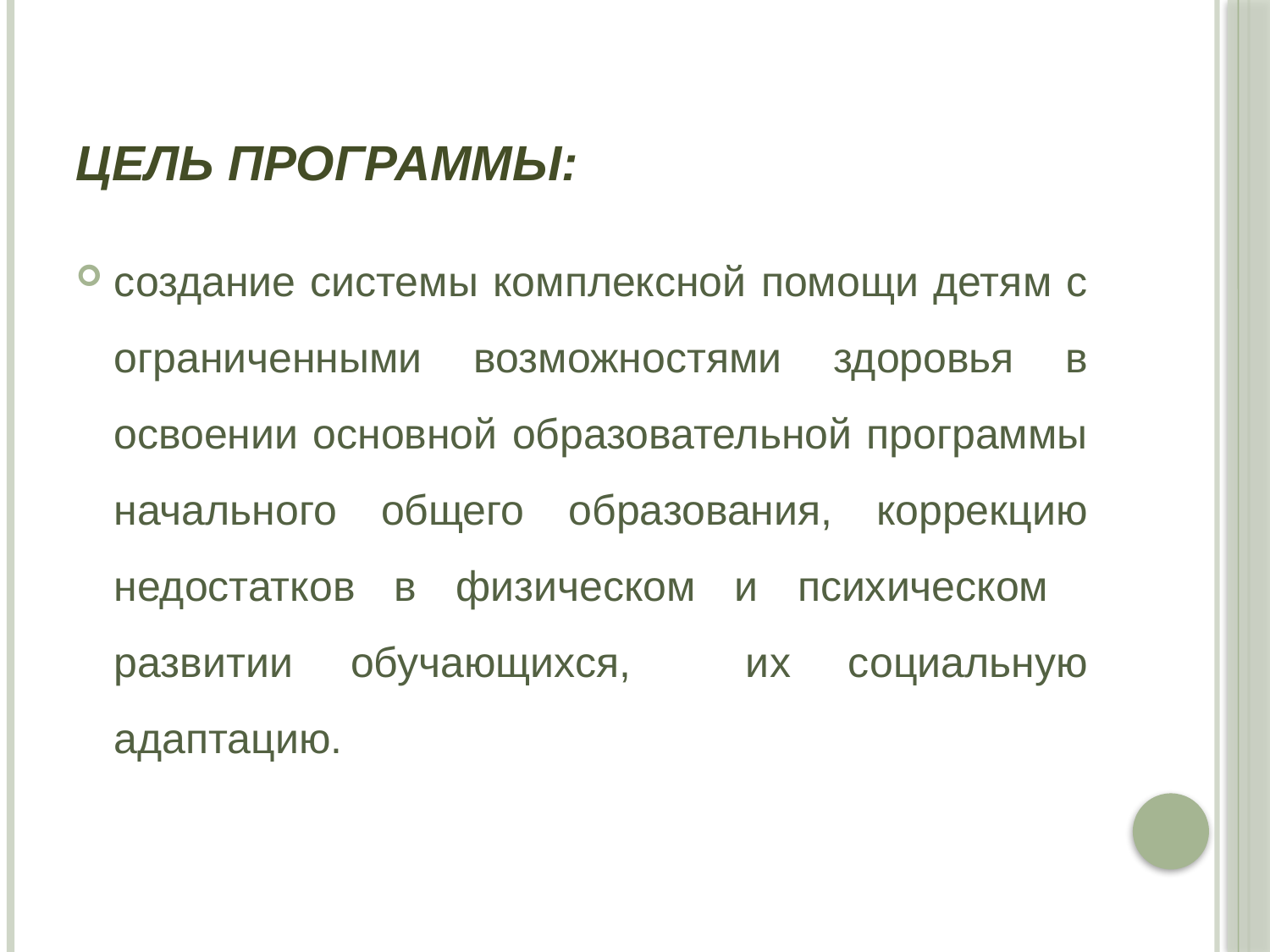

# Цель программы:
создание системы комплексной помощи детям с ограниченными возможностями здоровья в освоении основной образовательной программы начального общего образования, коррекцию недостатков в физическом и психическом  развитии обучающихся,  их социальную адаптацию.